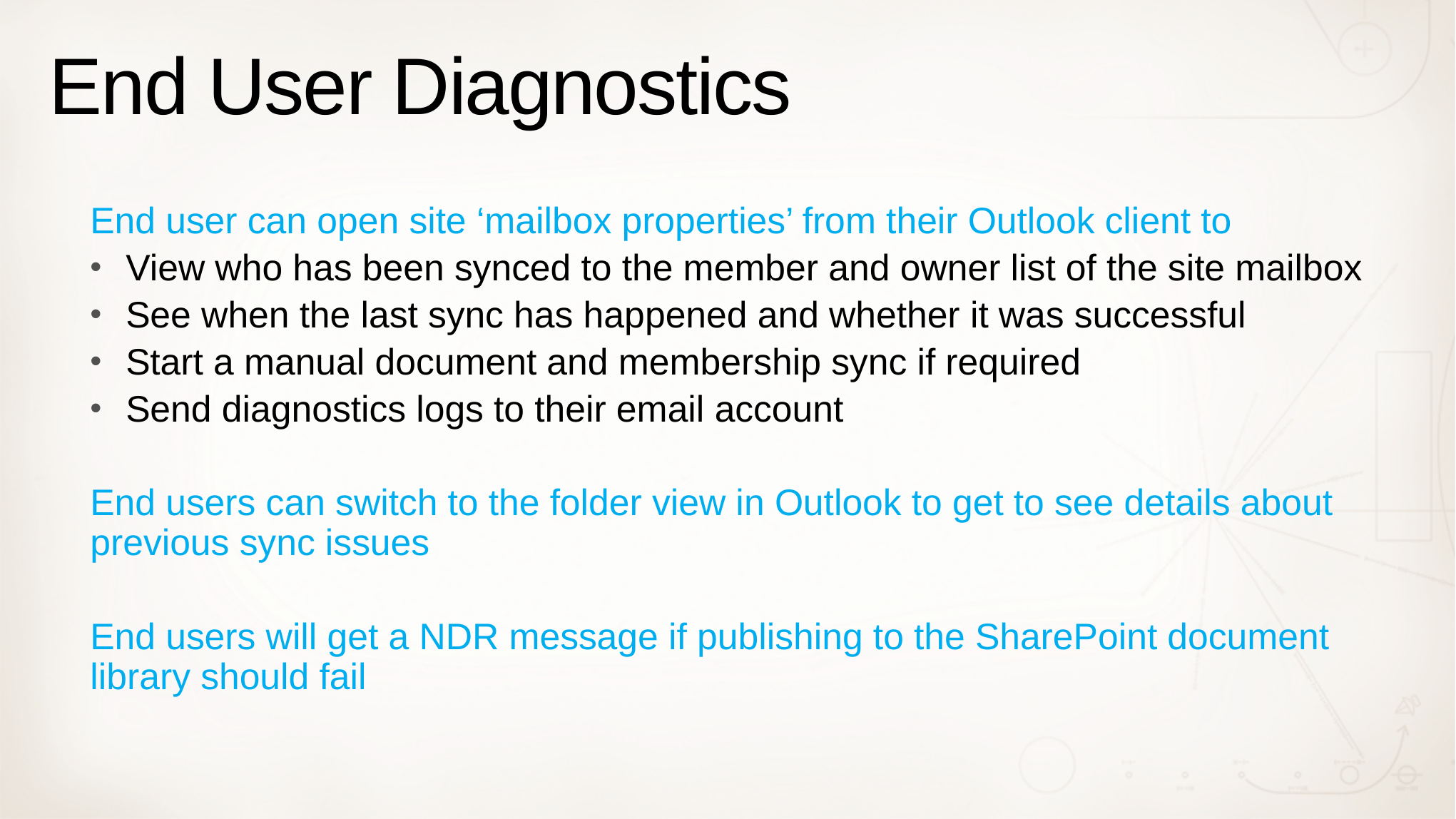

# End User Diagnostics
End user can open site ‘mailbox properties’ from their Outlook client to
View who has been synced to the member and owner list of the site mailbox
See when the last sync has happened and whether it was successful
Start a manual document and membership sync if required
Send diagnostics logs to their email account

End users can switch to the folder view in Outlook to get to see details about previous sync issues

End users will get a NDR message if publishing to the SharePoint document library should fail